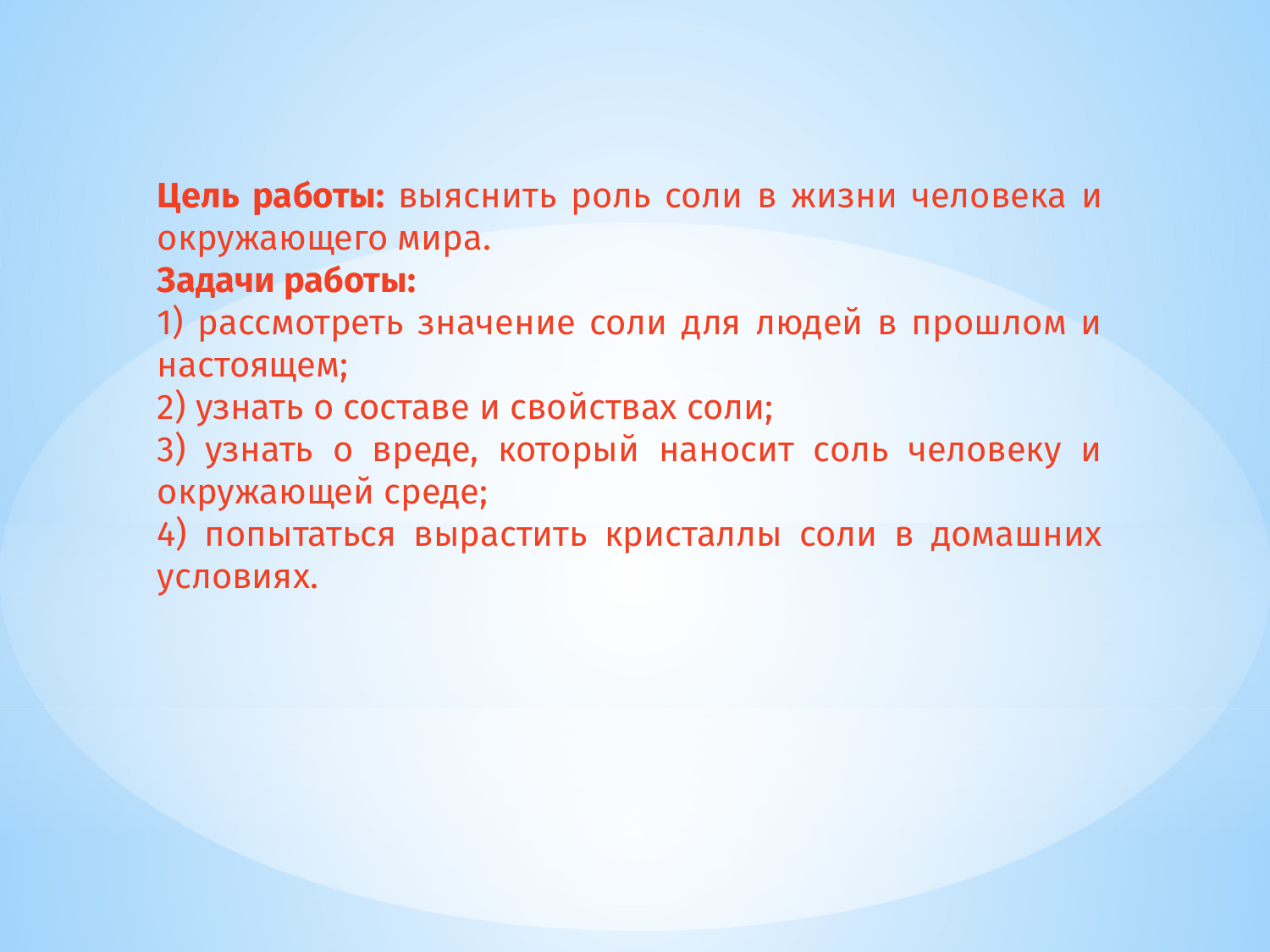

Цель работы: выяснить роль соли в жизни человека и окружающего мира.
Задачи работы:
1) рассмотреть значение соли для людей в прошлом и настоящем;
2) узнать о составе и свойствах соли;
3) узнать о вреде, который наносит соль человеку и окружающей среде;
4) попытаться вырастить кристаллы соли в домашних условиях.